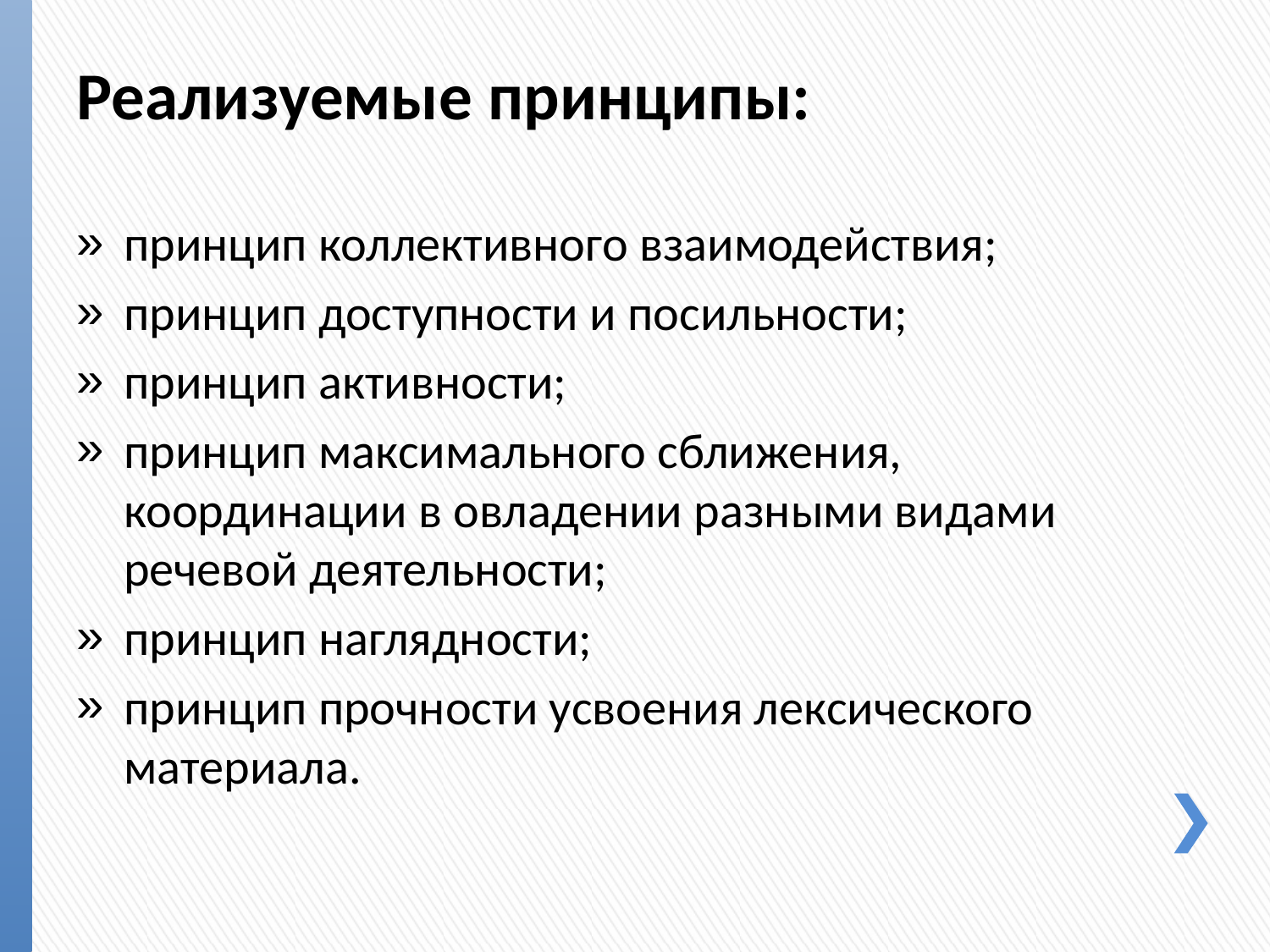

Реализуемые принципы:

принцип коллективного взаимодействия;
принцип доступности и посильности;
принцип активности;
принцип максимального сближения, координации в овладении разными видами речевой деятельности;
принцип наглядности;
принцип прочности усвоения лексического материала.